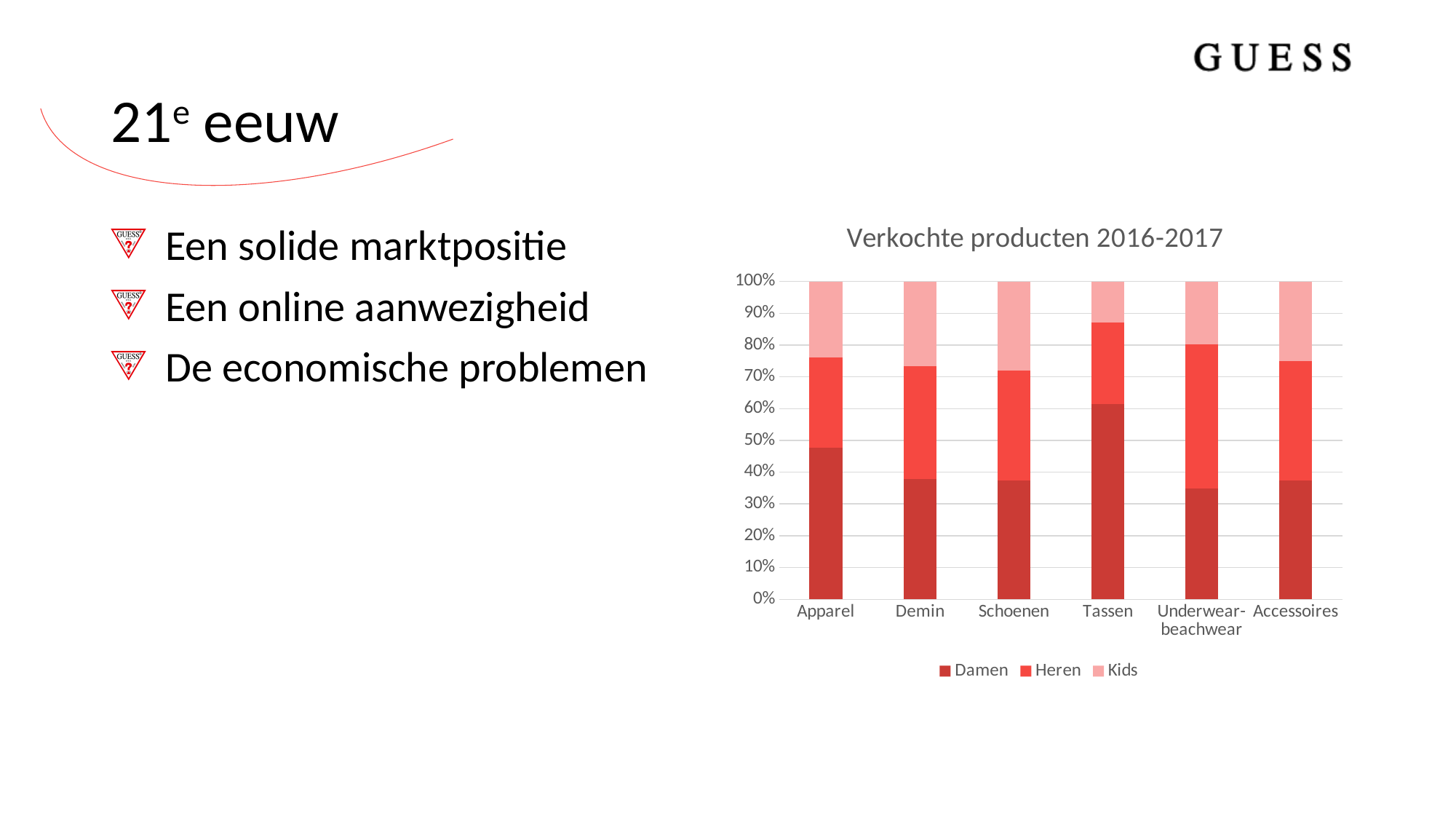

# 21e eeuw

### Chart: Verkochte producten 2016-2017

| Category | Damen | Heren | Kids |
|---|---|---|---|
| Apparel | 50.0 | 30.0 | 25.0 |
| Demin | 85.0 | 80.0 | 60.0 |
| Schoenen | 60.0 | 55.0 | 45.0 |
| Tassen | 72.0 | 30.0 | 15.0 |
| Underwear- beachwear | 44.0 | 57.0 | 25.0 |
| Accessoires | 45.0 | 45.0 | 30.0 |
Een solide marktpositie
Een online aanwezigheid
De economische problemen